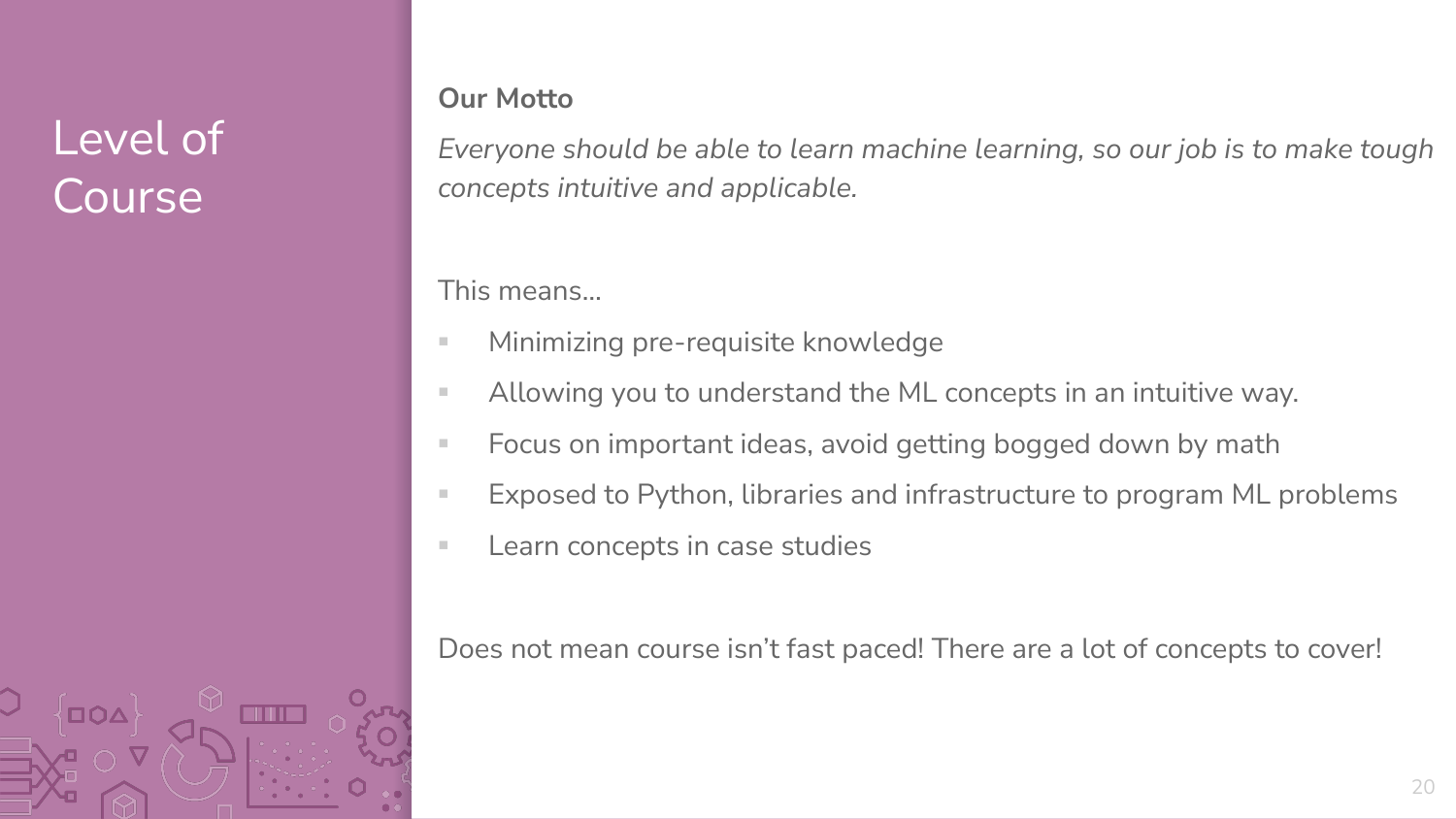

Our Motto
Everyone should be able to learn machine learning, so our job is to make tough concepts intuitive and applicable.

This means…
Minimizing pre-requisite knowledge
Allowing you to understand the ML concepts in an intuitive way.
Focus on important ideas, avoid getting bogged down by math
Exposed to Python, libraries and infrastructure to program ML problems
Learn concepts in case studies

Does not mean course isn’t fast paced! There are a lot of concepts to cover!
# Level of Course
20